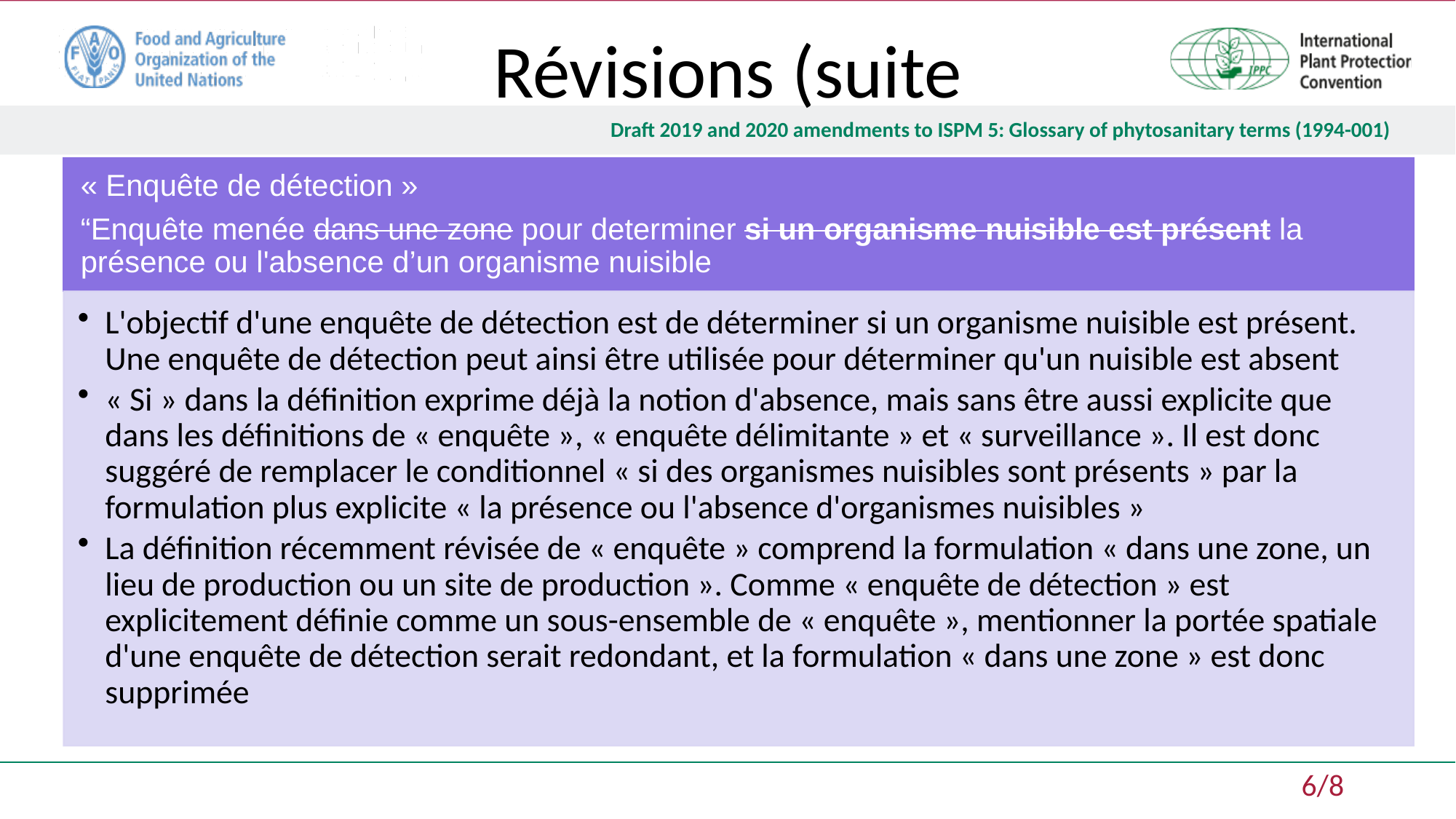

Révisions (suite
« Enquête de détection »
“Enquête menée dans une zone pour determiner si un organisme nuisible est présent la présence ou l'absence d’un organisme nuisible
L'objectif d'une enquête de détection est de déterminer si un organisme nuisible est présent. Une enquête de détection peut ainsi être utilisée pour déterminer qu'un nuisible est absent
« Si » dans la définition exprime déjà la notion d'absence, mais sans être aussi explicite que dans les définitions de « enquête », « enquête délimitante » et « surveillance ». Il est donc suggéré de remplacer le conditionnel « si des organismes nuisibles sont présents » par la formulation plus explicite « la présence ou l'absence d'organismes nuisibles »
La définition récemment révisée de « enquête » comprend la formulation « dans une zone, un lieu de production ou un site de production ». Comme « enquête de détection » est explicitement définie comme un sous-ensemble de « enquête », mentionner la portée spatiale d'une enquête de détection serait redondant, et la formulation « dans une zone » est donc supprimée